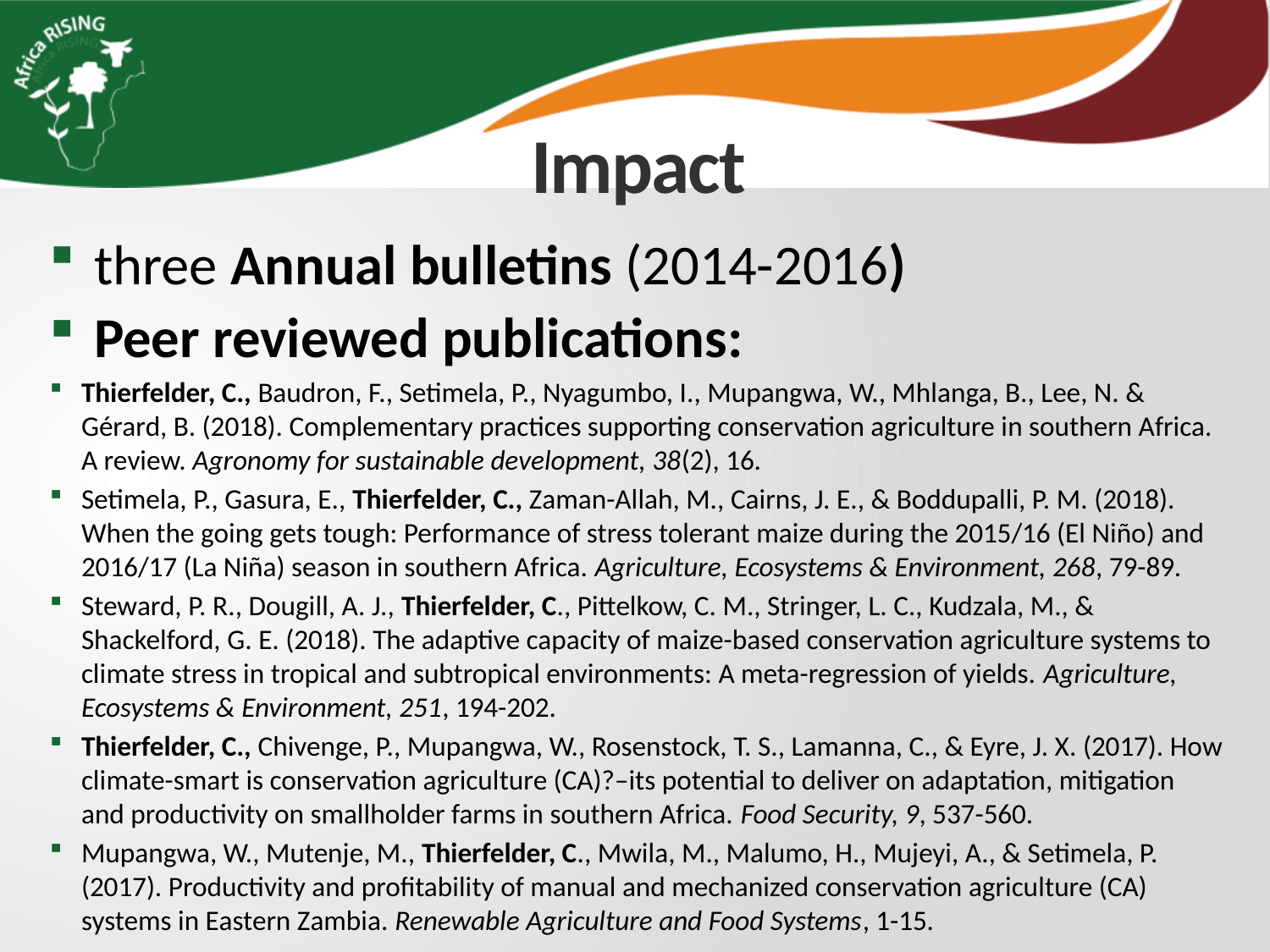

# Impact
 three Annual bulletins (2014-2016)
 Peer reviewed publications:
Thierfelder, C., Baudron, F., Setimela, P., Nyagumbo, I., Mupangwa, W., Mhlanga, B., Lee, N. & Gérard, B. (2018). Complementary practices supporting conservation agriculture in southern Africa. A review. Agronomy for sustainable development, 38(2), 16.
Setimela, P., Gasura, E., Thierfelder, C., Zaman-Allah, M., Cairns, J. E., & Boddupalli, P. M. (2018). When the going gets tough: Performance of stress tolerant maize during the 2015/16 (El Niño) and 2016/17 (La Niña) season in southern Africa. Agriculture, Ecosystems & Environment, 268, 79-89.
Steward, P. R., Dougill, A. J., Thierfelder, C., Pittelkow, C. M., Stringer, L. C., Kudzala, M., & Shackelford, G. E. (2018). The adaptive capacity of maize-based conservation agriculture systems to climate stress in tropical and subtropical environments: A meta-regression of yields. Agriculture, Ecosystems & Environment, 251, 194-202.
Thierfelder, C., Chivenge, P., Mupangwa, W., Rosenstock, T. S., Lamanna, C., & Eyre, J. X. (2017). How climate-smart is conservation agriculture (CA)?–its potential to deliver on adaptation, mitigation and productivity on smallholder farms in southern Africa. Food Security, 9, 537-560.
Mupangwa, W., Mutenje, M., Thierfelder, C., Mwila, M., Malumo, H., Mujeyi, A., & Setimela, P. (2017). Productivity and profitability of manual and mechanized conservation agriculture (CA) systems in Eastern Zambia. Renewable Agriculture and Food Systems, 1-15.